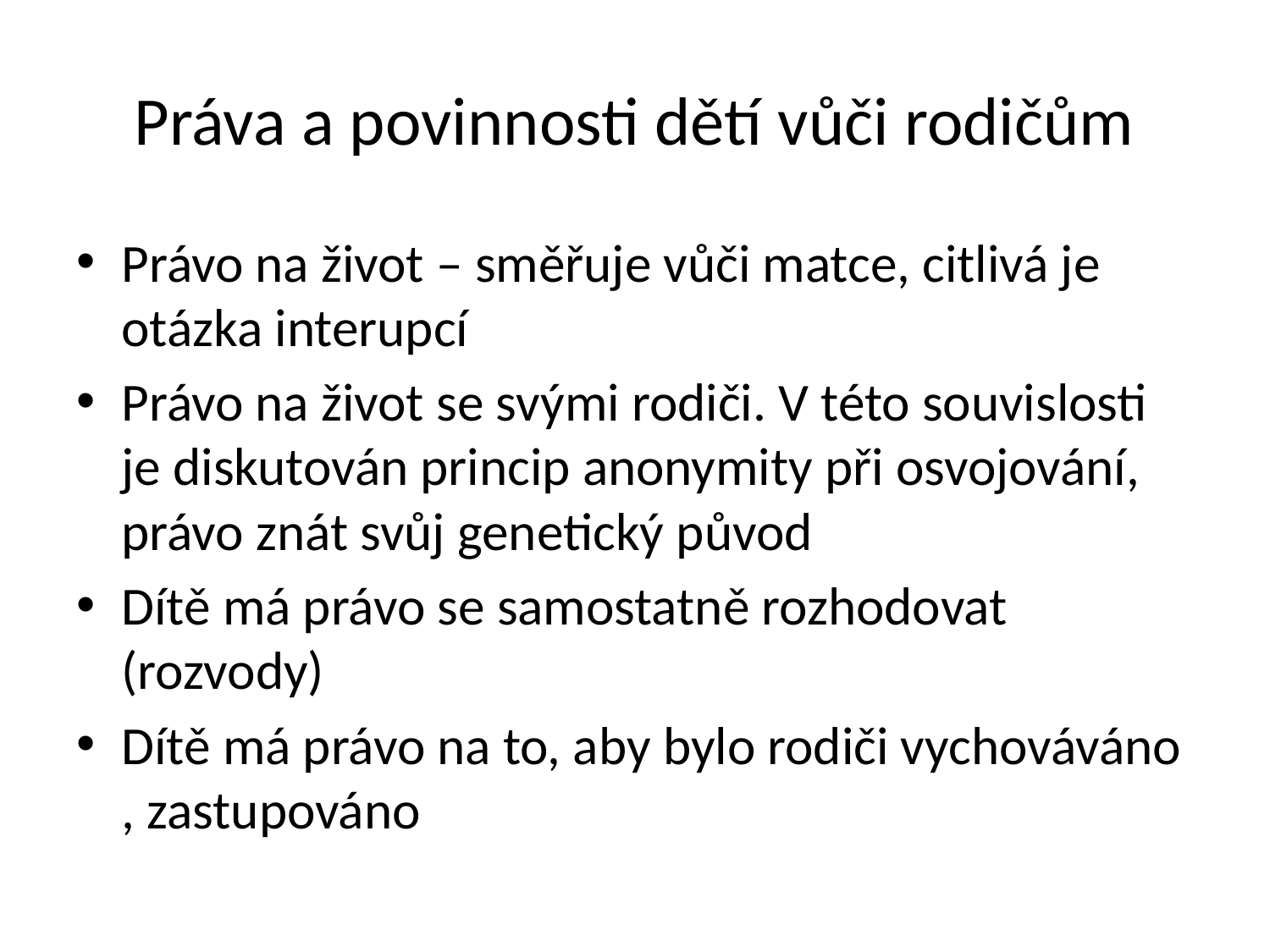

# Práva a povinnosti dětí vůči rodičům
Právo na život – směřuje vůči matce, citlivá je otázka interupcí
Právo na život se svými rodiči. V této souvislosti je diskutován princip anonymity při osvojování, právo znát svůj genetický původ
Dítě má právo se samostatně rozhodovat (rozvody)
Dítě má právo na to, aby bylo rodiči vychováváno , zastupováno